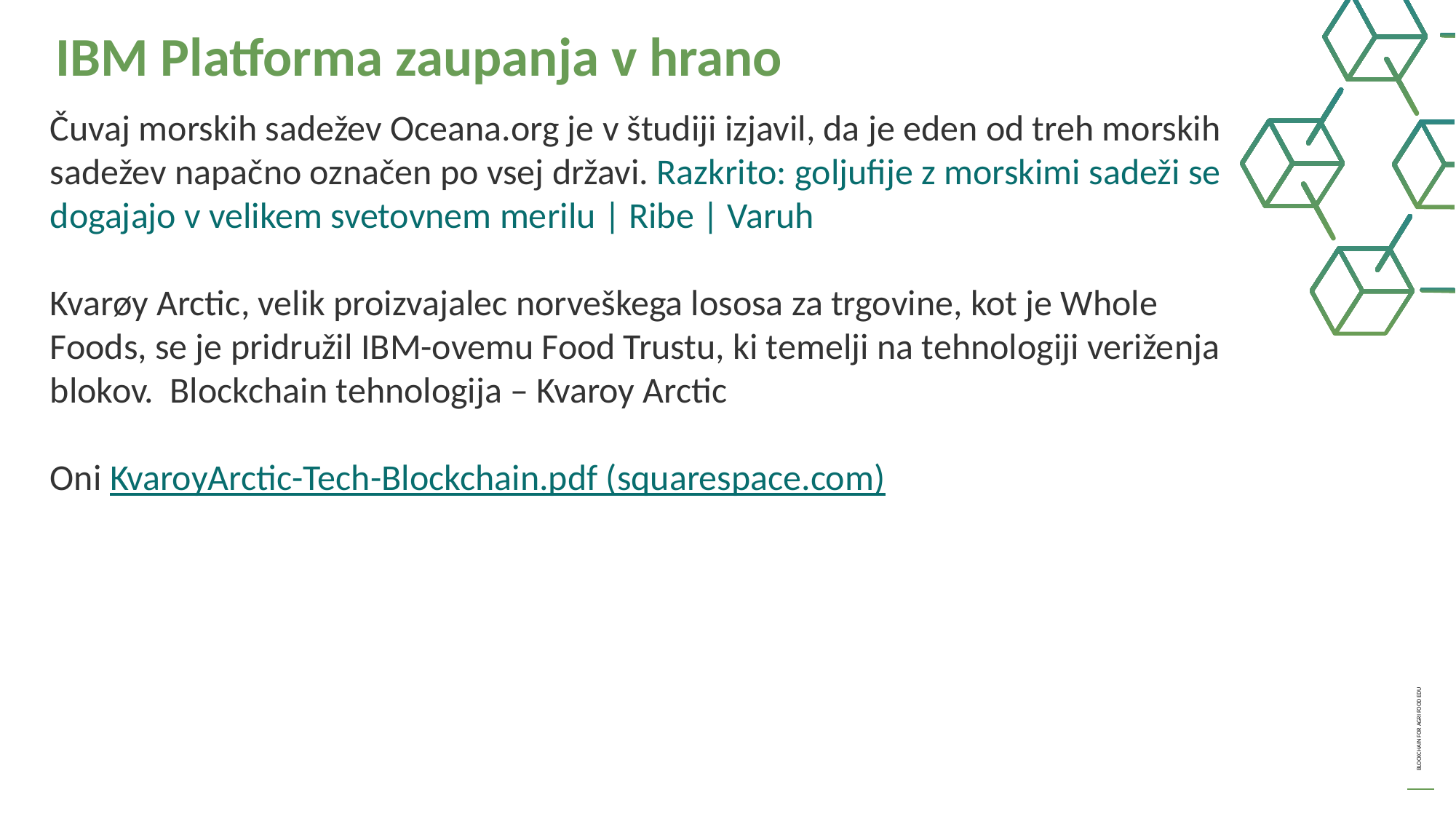

IBM Platforma zaupanja v hrano
Čuvaj morskih sadežev Oceana.org je v študiji izjavil, da je eden od treh morskih sadežev napačno označen po vsej državi. Razkrito: goljufije z morskimi sadeži se dogajajo v velikem svetovnem merilu | Ribe | Varuh

Kvarøy Arctic, velik proizvajalec norveškega lososa za trgovine, kot je Whole Foods, se je pridružil IBM-ovemu Food Trustu, ki temelji na tehnologiji veriženja blokov.  Blockchain tehnologija – Kvaroy Arctic

Oni KvaroyArctic-Tech-Blockchain.pdf (squarespace.com)